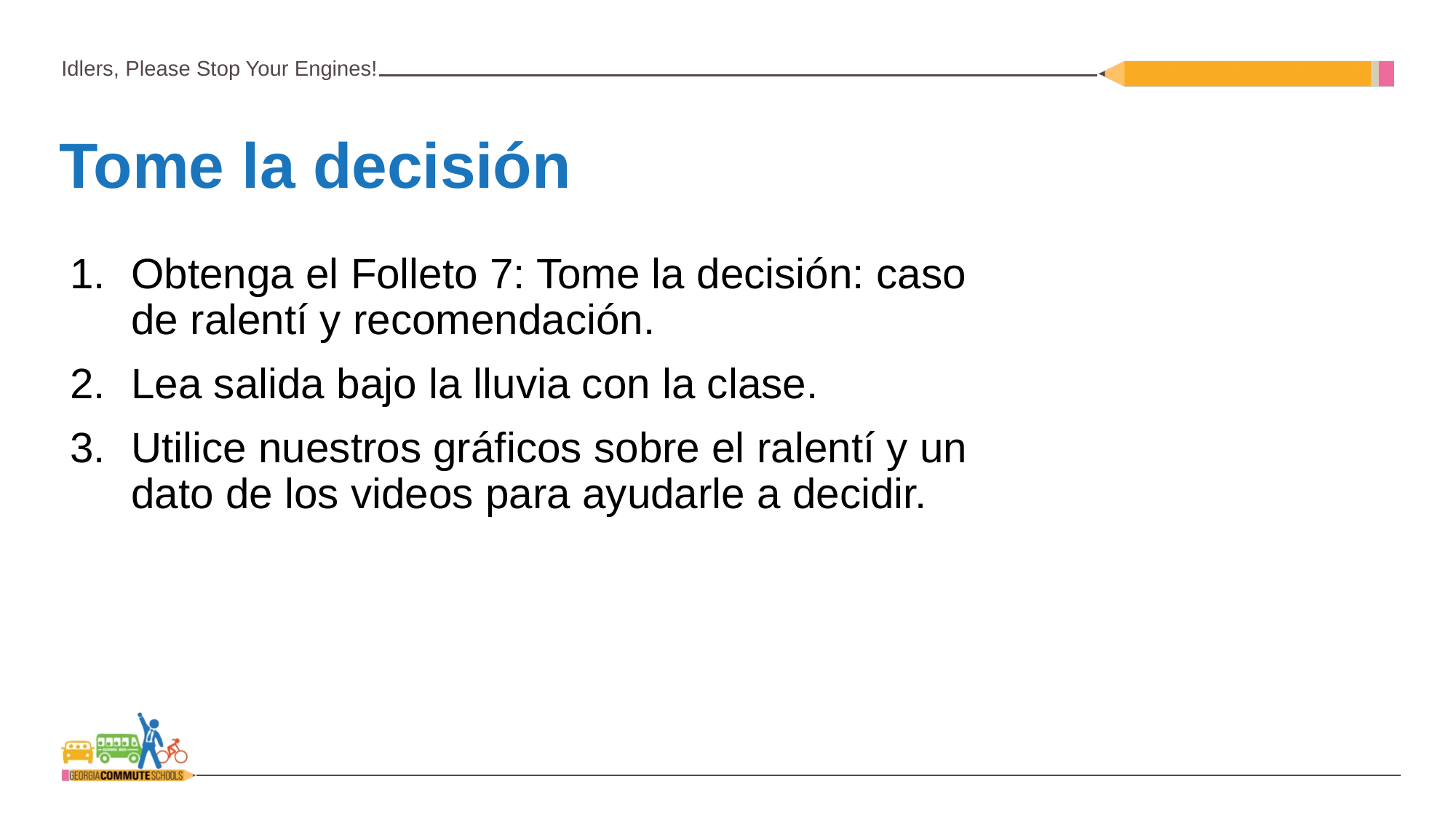

Tome la decisión
Obtenga el Folleto 7: Tome la decisión: caso de ralentí y recomendación.
Lea salida bajo la lluvia con la clase.
Utilice nuestros gráficos sobre el ralentí y un dato de los videos para ayudarle a decidir.